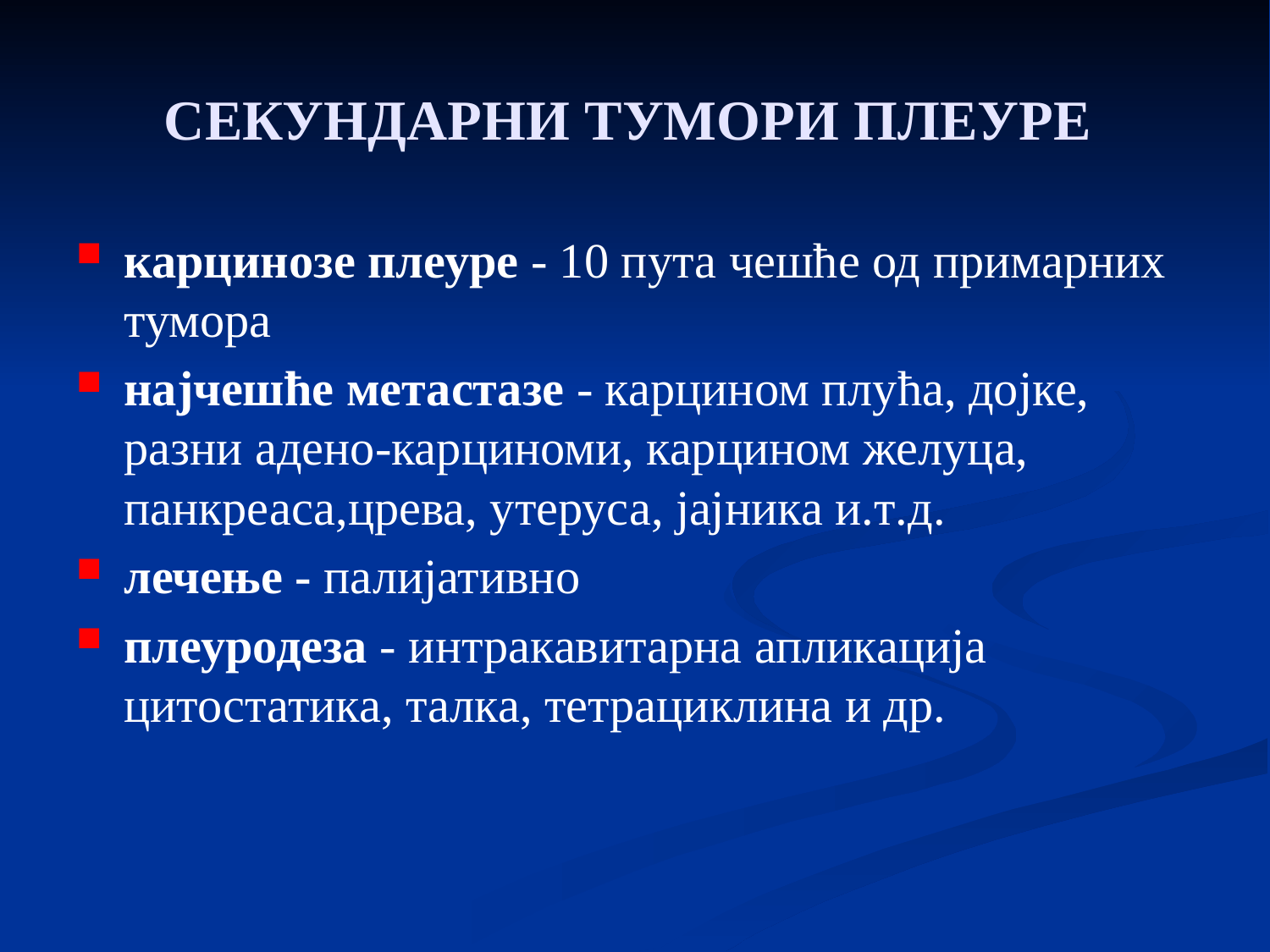

# СЕКУНДАРНИ ТУМОРИ ПЛЕУРЕ
карцинозе плеуре - 10 пута чешће од примарних тумора
најчешће метастазе - карцином плућа, дојке, разни адено-карциноми, карцином желуца, панкреаса,црева, утеруса, јајника и.т.д.
лечење - палијативно
плеуродеза - интракавитарна апликација цитостатика, талка, тетрациклина и др.